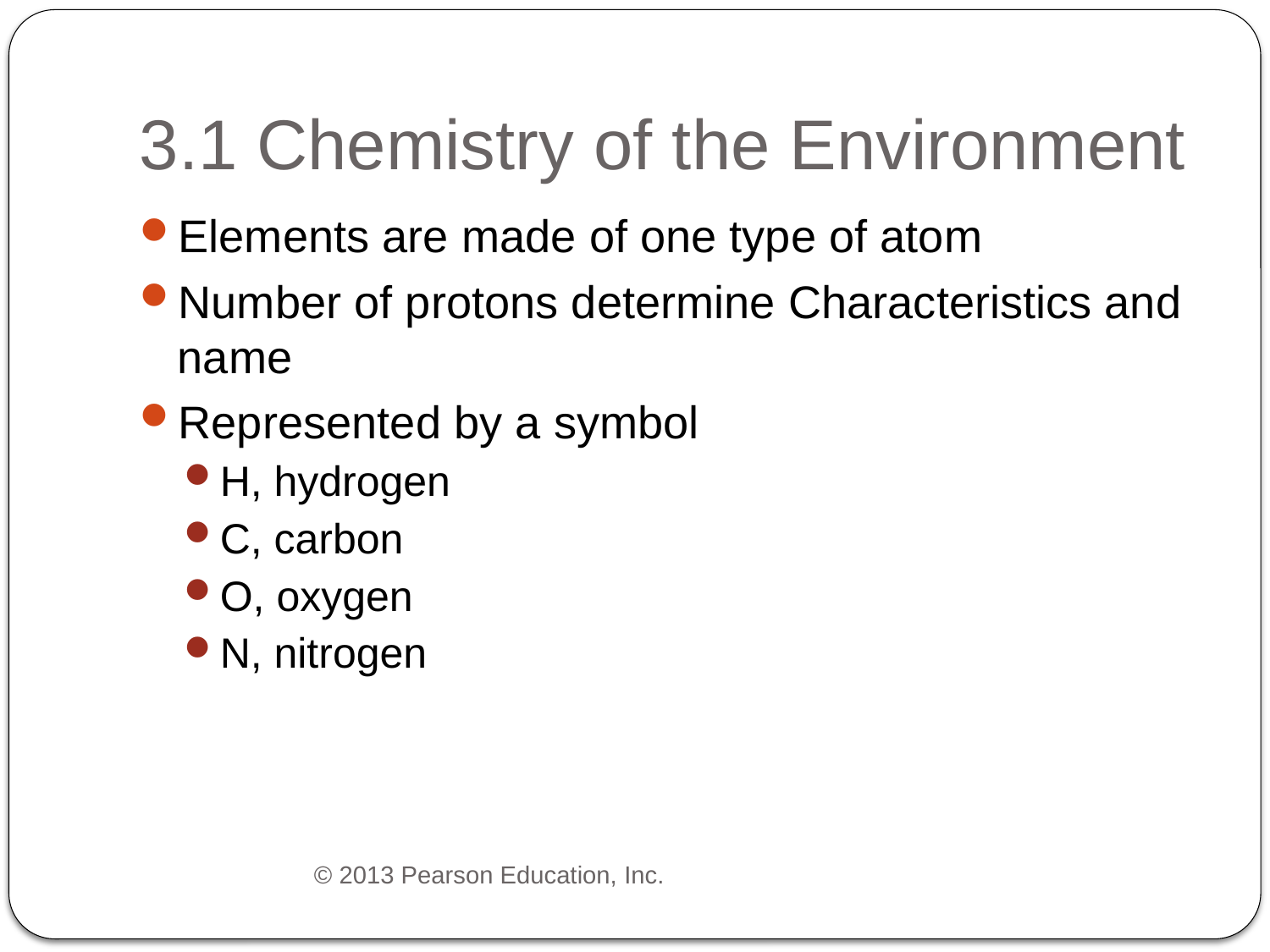

# 3.1 Chemistry of the Environment
Elements are made of one type of atom
Number of protons determine Characteristics and name
Represented by a symbol
H, hydrogen
C, carbon
O, oxygen
N, nitrogen
© 2013 Pearson Education, Inc.